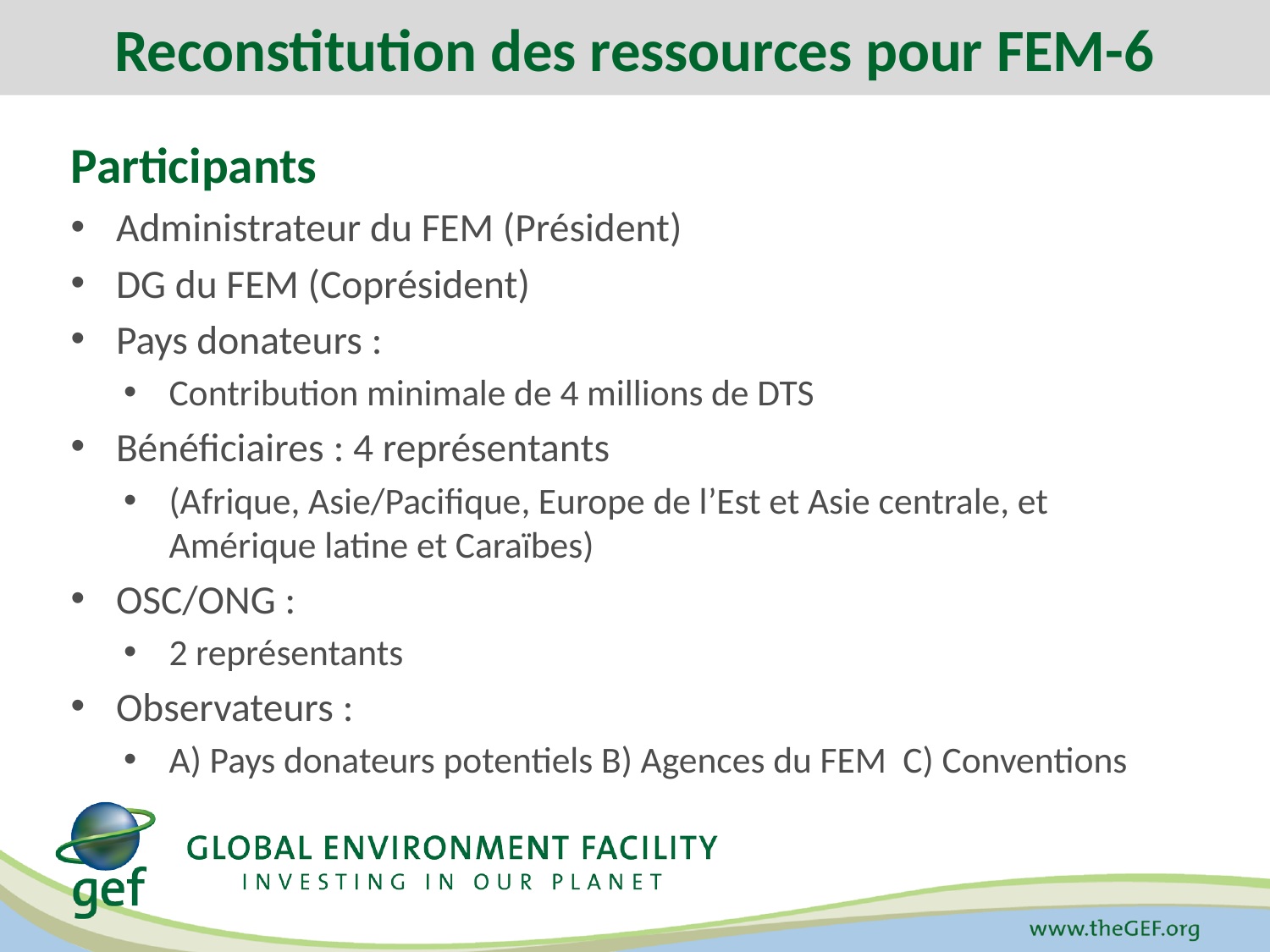

Reconstitution des ressources pour FEM-6
Participants
Administrateur du FEM (Président)
DG du FEM (Coprésident)
Pays donateurs :
Contribution minimale de 4 millions de DTS
Bénéficiaires : 4 représentants
(Afrique, Asie/Pacifique, Europe de l’Est et Asie centrale, et Amérique latine et Caraïbes)
OSC/ONG :
2 représentants
Observateurs :
A) Pays donateurs potentiels B) Agences du FEM  C) Conventions